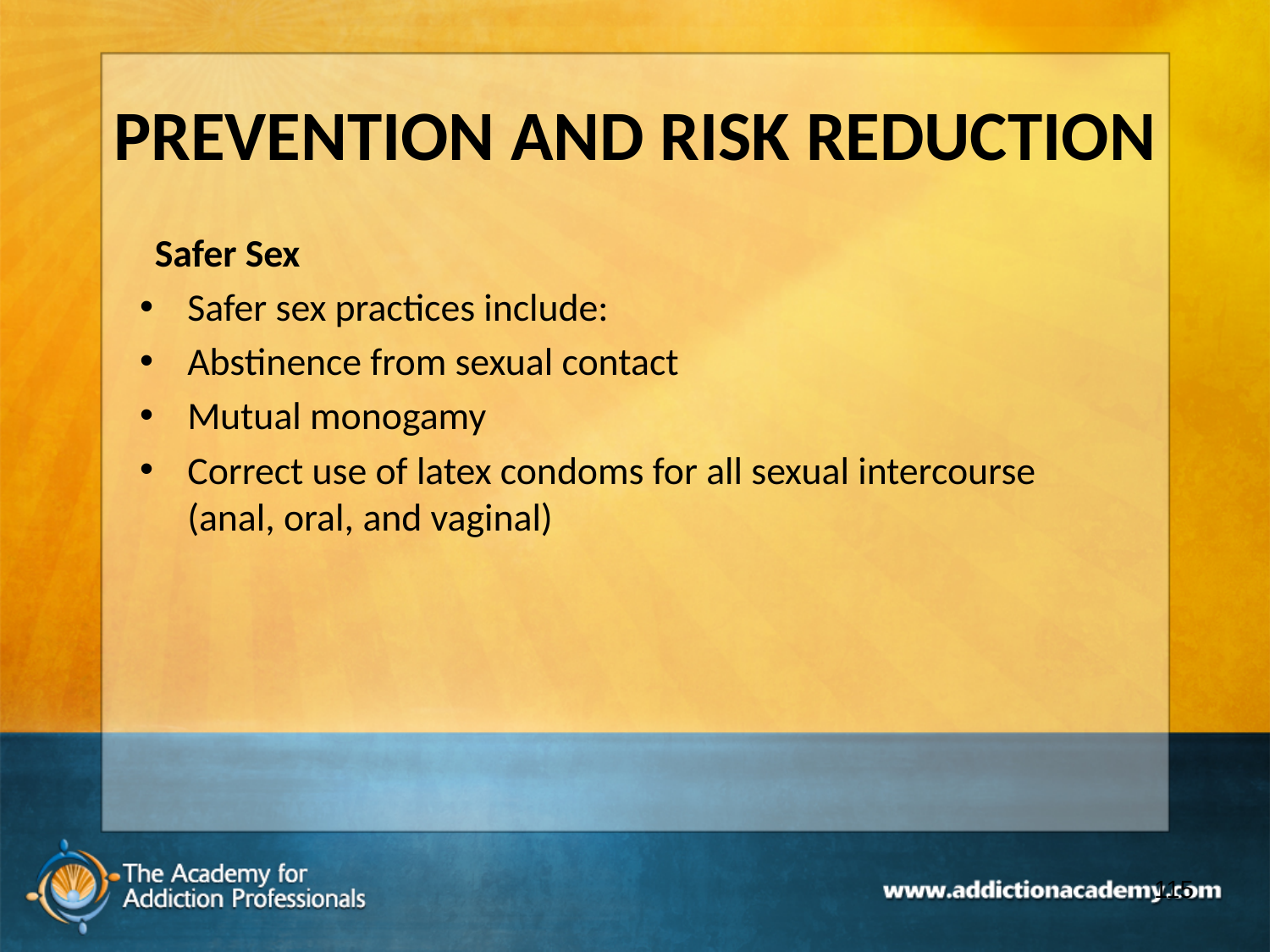

# PREVENTION AND RISK REDUCTION
Safer Sex
Safer sex practices include:
Abstinence from sexual contact
Mutual monogamy
Correct use of latex condoms for all sexual intercourse (anal, oral, and vaginal)

115